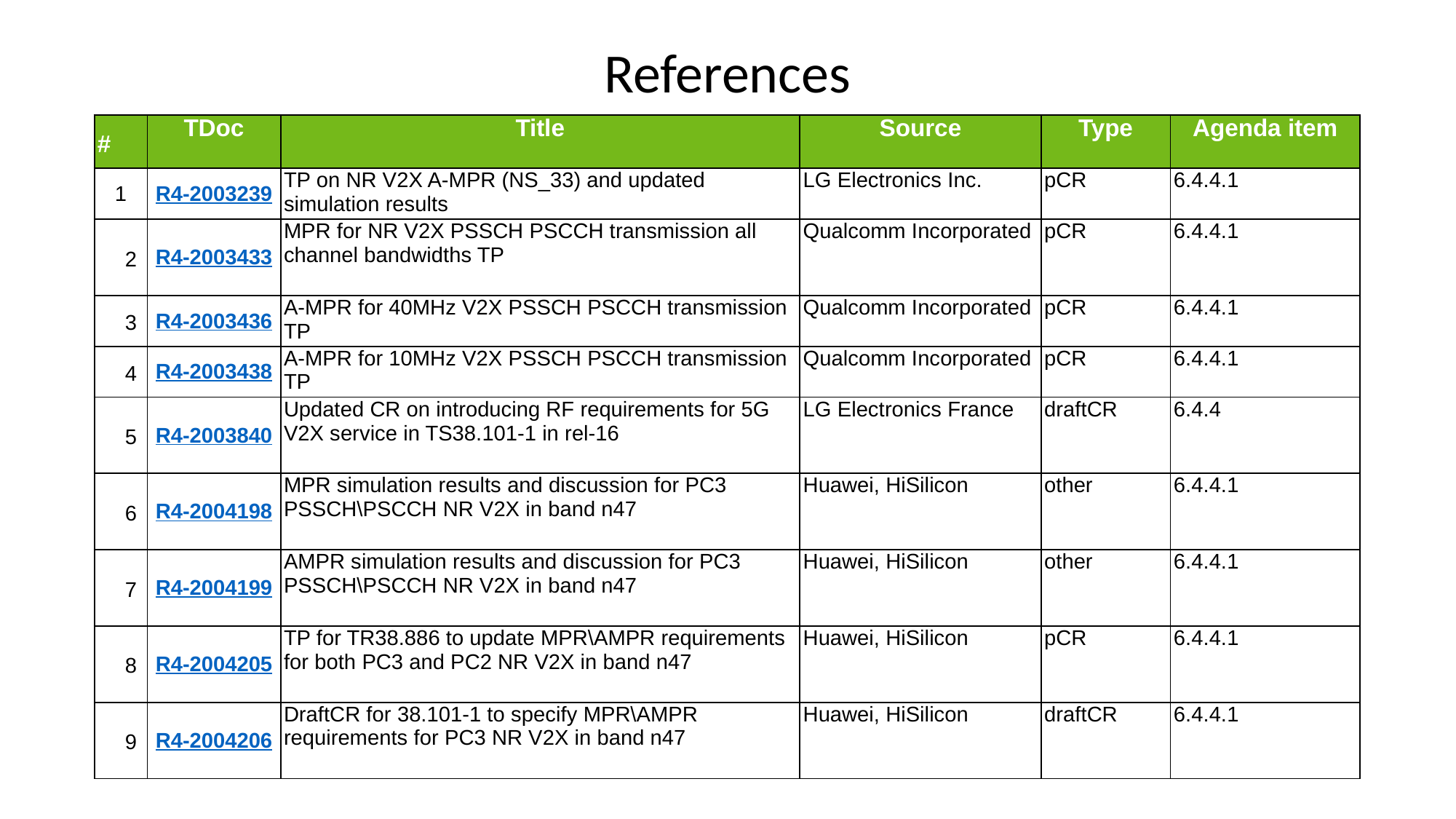

# References
| # | TDoc | Title | Source | Type | Agenda item |
| --- | --- | --- | --- | --- | --- |
| 1 | R4-2003239 | TP on NR V2X A-MPR (NS\_33) and updated simulation results | LG Electronics Inc. | pCR | 6.4.4.1 |
| 2 | R4-2003433 | MPR for NR V2X PSSCH PSCCH transmission all channel bandwidths TP | Qualcomm Incorporated | pCR | 6.4.4.1 |
| 3 | R4-2003436 | A-MPR for 40MHz V2X PSSCH PSCCH transmission TP | Qualcomm Incorporated | pCR | 6.4.4.1 |
| 4 | R4-2003438 | A-MPR for 10MHz V2X PSSCH PSCCH transmission TP | Qualcomm Incorporated | pCR | 6.4.4.1 |
| 5 | R4-2003840 | Updated CR on introducing RF requirements for 5G V2X service in TS38.101-1 in rel-16 | LG Electronics France | draftCR | 6.4.4 |
| 6 | R4-2004198 | MPR simulation results and discussion for PC3 PSSCH\PSCCH NR V2X in band n47 | Huawei, HiSilicon | other | 6.4.4.1 |
| 7 | R4-2004199 | AMPR simulation results and discussion for PC3 PSSCH\PSCCH NR V2X in band n47 | Huawei, HiSilicon | other | 6.4.4.1 |
| 8 | R4-2004205 | TP for TR38.886 to update MPR\AMPR requirements for both PC3 and PC2 NR V2X in band n47 | Huawei, HiSilicon | pCR | 6.4.4.1 |
| 9 | R4-2004206 | DraftCR for 38.101-1 to specify MPR\AMPR requirements for PC3 NR V2X in band n47 | Huawei, HiSilicon | draftCR | 6.4.4.1 |